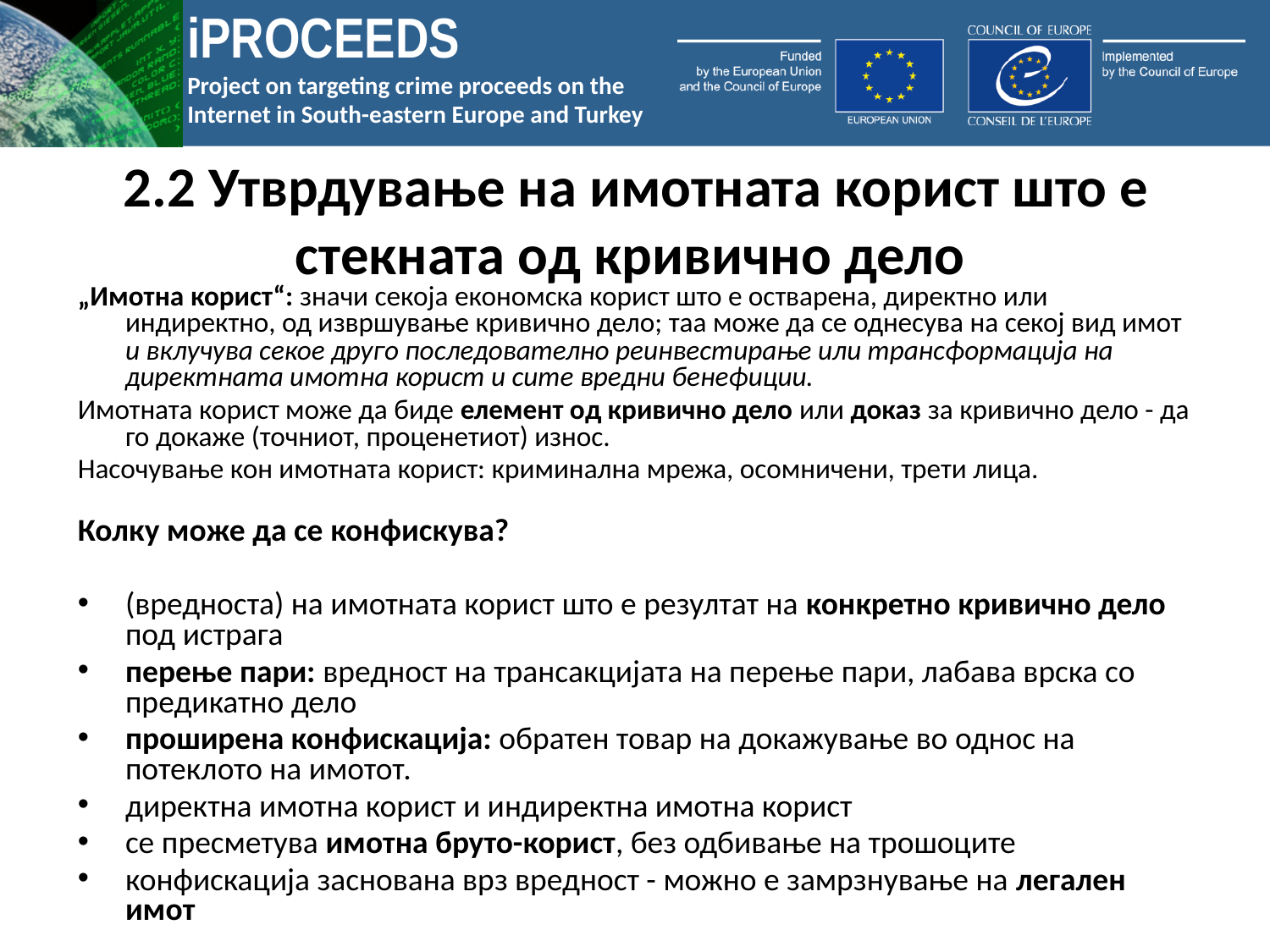

# 2.2 Утврдување на имотната корист што е стекната од кривично дело
„Имотна корист“: значи секоја економска корист што е остварена, директно или индиректно, од извршување кривично дело; таа може да се однесува на секој вид имот и вклучува секое друго последователно реинвестирање или трансформација на директната имотна корист и сите вредни бенефиции.
Имотната корист може да биде елемент од кривично дело или доказ за кривично дело - да го докаже (точниот, проценетиот) износ.
Насочување кон имотната корист: криминална мрежа, осомничени, трети лица.

Колку може да се конфискува?

(вредноста) на имотната корист што е резултат на конкретно кривично дело под истрага
перење пари: вредност на трансакцијата на перење пари, лабава врска со предикатно дело
проширена конфискација: обратен товар на докажување во однос на потеклото на имотот.
директна имотна корист и индиректна имотна корист
се пресметува имотна бруто-корист, без одбивање на трошоците
конфискација заснована врз вредност - можно е замрзнување на легален имот